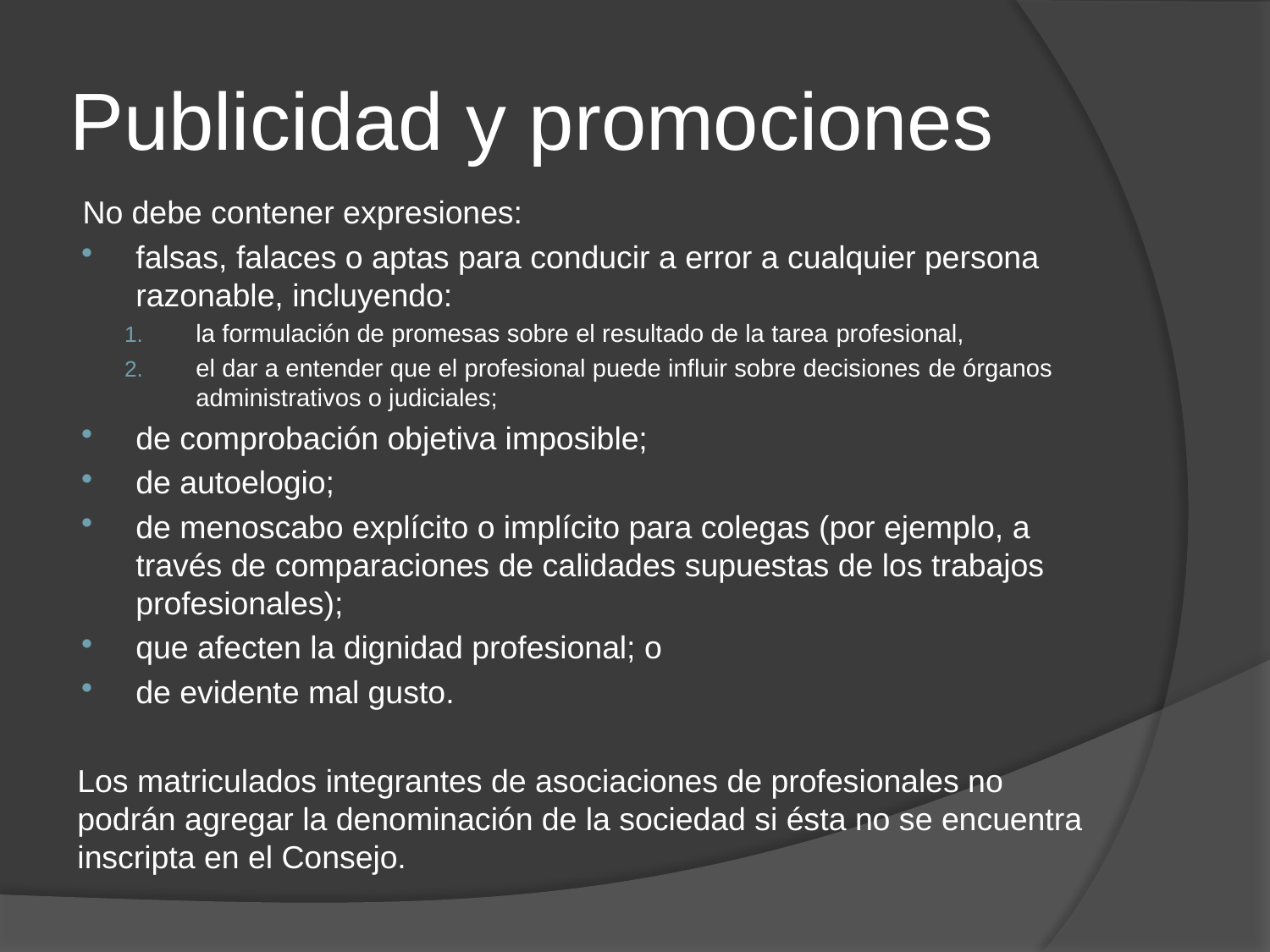

# Publicidad y promociones
No debe contener expresiones:
falsas, falaces o aptas para conducir a error a cualquier persona razonable, incluyendo:
la formulación de promesas sobre el resultado de la tarea profesional,
el dar a entender que el profesional puede influir sobre decisiones de órganos administrativos o judiciales;
de comprobación objetiva imposible;
de autoelogio;
de menoscabo explícito o implícito para colegas (por ejemplo, a través de comparaciones de calidades supuestas de los trabajos profesionales);
que afecten la dignidad profesional; o
de evidente mal gusto.

Los matriculados integrantes de asociaciones de profesionales no podrán agregar la denominación de la sociedad si ésta no se encuentra inscripta en el Consejo.